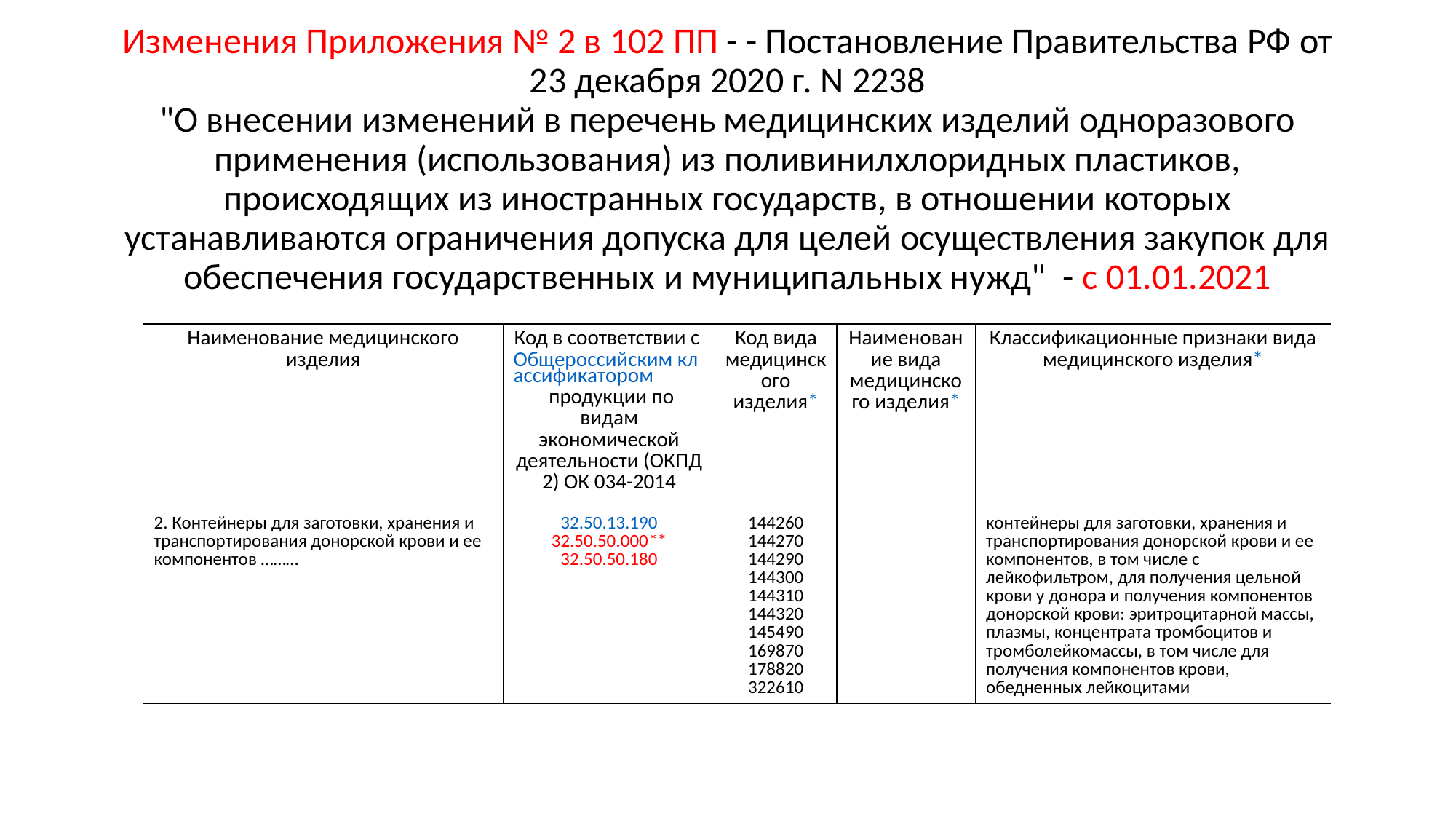

# Изменения Приложения № 2 в 102 ПП - - Постановление Правительства РФ от 23 декабря 2020 г. N 2238 "О внесении изменений в перечень медицинских изделий одноразового применения (использования) из поливинилхлоридных пластиков, происходящих из иностранных государств, в отношении которых устанавливаются ограничения допуска для целей осуществления закупок для обеспечения государственных и муниципальных нужд"  - с 01.01.2021
| Наименование медицинского изделия | Код в соответствии с Общероссийским классификатором продукции по видам экономической деятельности (ОКПД 2) ОК 034-2014 | Код вида медицинского изделия\* | Наименование вида медицинского изделия\* | Классификационные признаки вида медицинского изделия\* |
| --- | --- | --- | --- | --- |
| 2. Контейнеры для заготовки, хранения и транспортирования донорской крови и ее компонентов ……… | 32.50.13.190 32.50.50.000\*\* 32.50.50.180 | 144260 144270 144290 144300 144310 144320 145490 169870 178820 322610 |  | контейнеры для заготовки, хранения и транспортирования донорской крови и ее компонентов, в том числе с лейкофильтром, для получения цельной крови у донора и получения компонентов донорской крови: эритроцитарной массы, плазмы, концентрата тромбоцитов и тромболейкомассы, в том числе для получения компонентов крови, обедненных лейкоцитами |